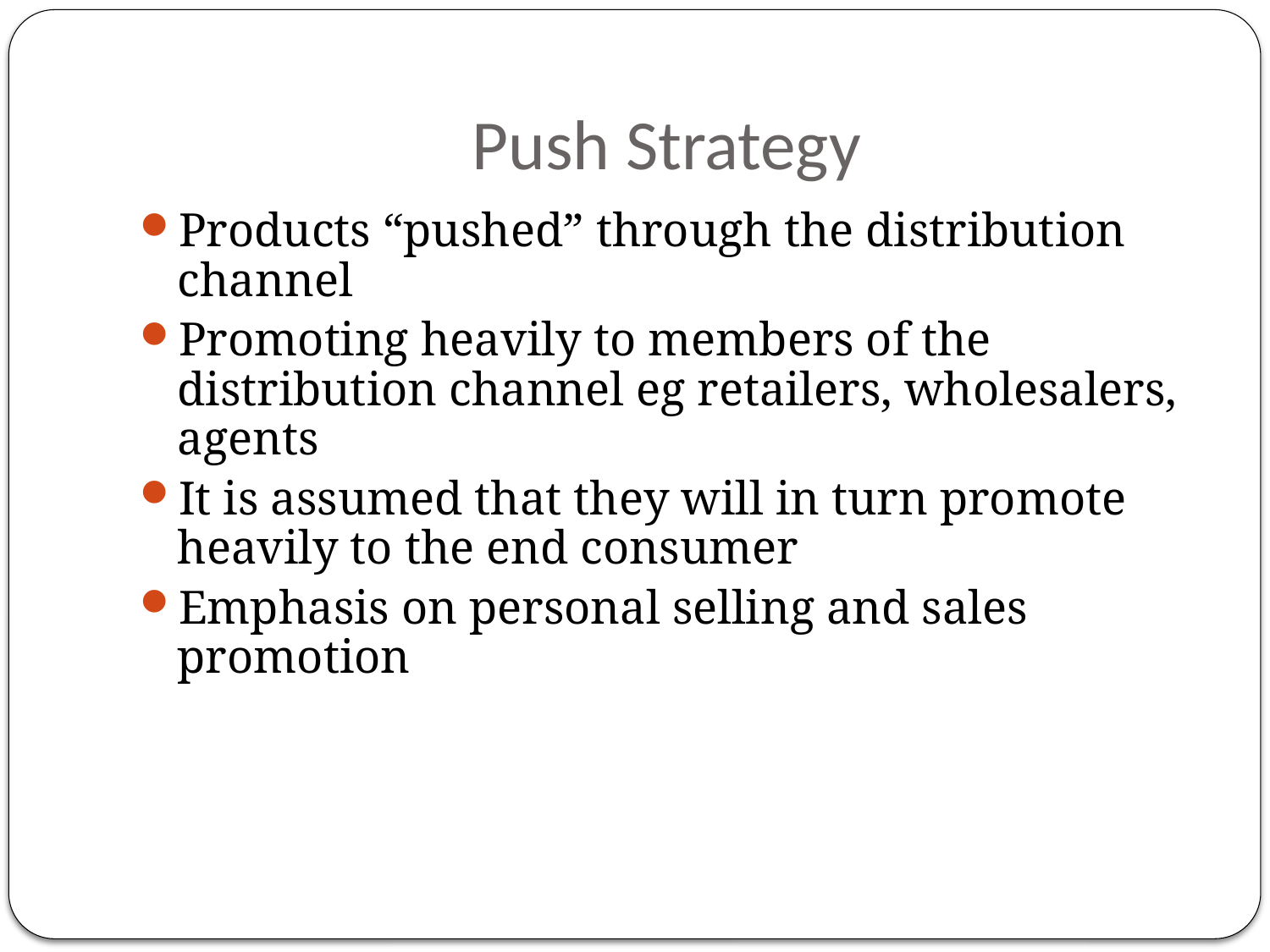

# Push Strategy
Products “pushed” through the distribution channel
Promoting heavily to members of the distribution channel eg retailers, wholesalers, agents
It is assumed that they will in turn promote heavily to the end consumer
Emphasis on personal selling and sales promotion